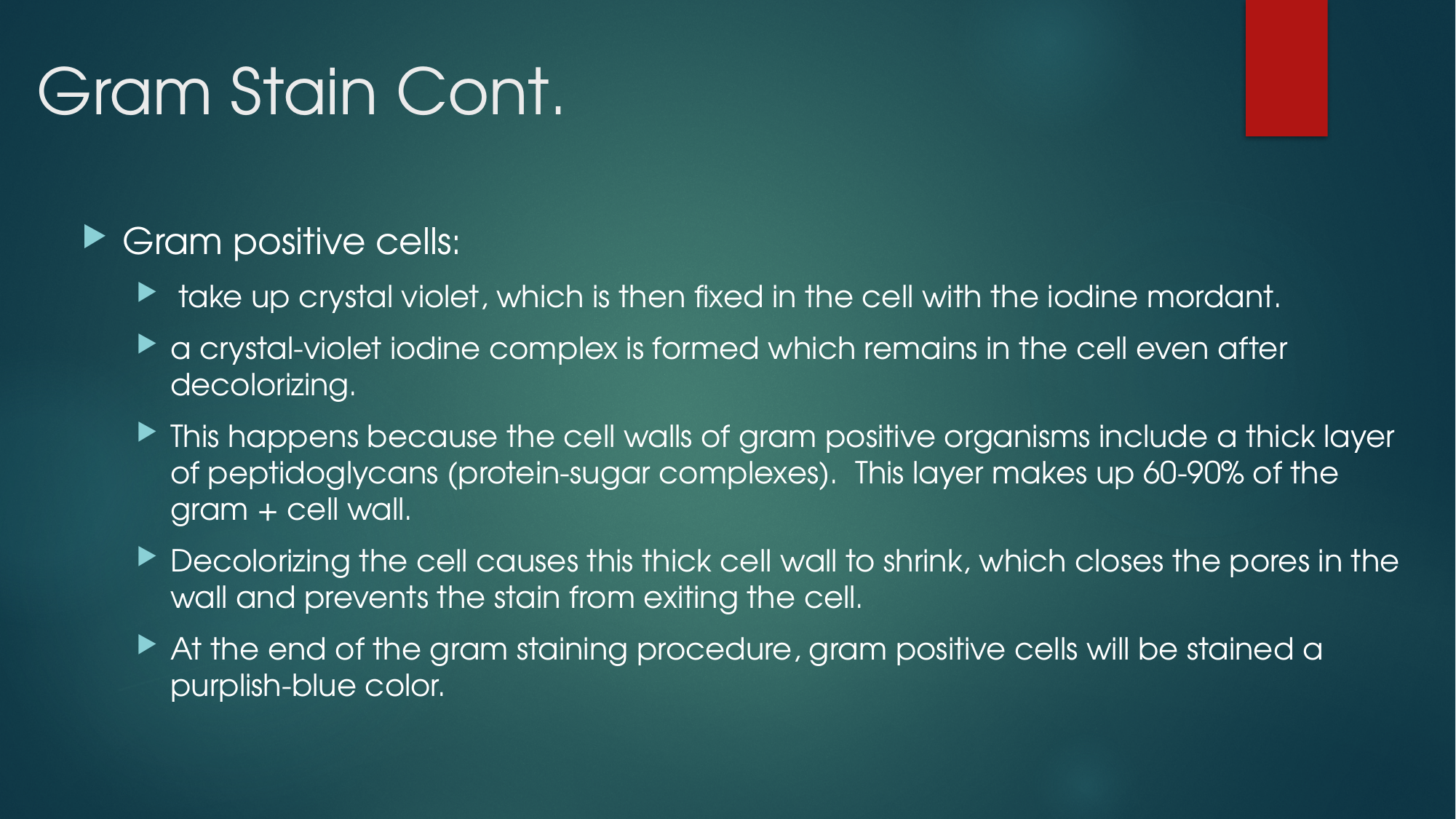

# Gram Stain Cont.
Gram positive cells:
 take up crystal violet, which is then fixed in the cell with the iodine mordant.
a crystal-violet iodine complex is formed which remains in the cell even after decolorizing.
This happens because the cell walls of gram positive organisms include a thick layer of peptidoglycans (protein-sugar complexes).  This layer makes up 60-90% of the gram + cell wall.
Decolorizing the cell causes this thick cell wall to shrink, which closes the pores in the wall and prevents the stain from exiting the cell.
At the end of the gram staining procedure, gram positive cells will be stained a purplish-blue color.